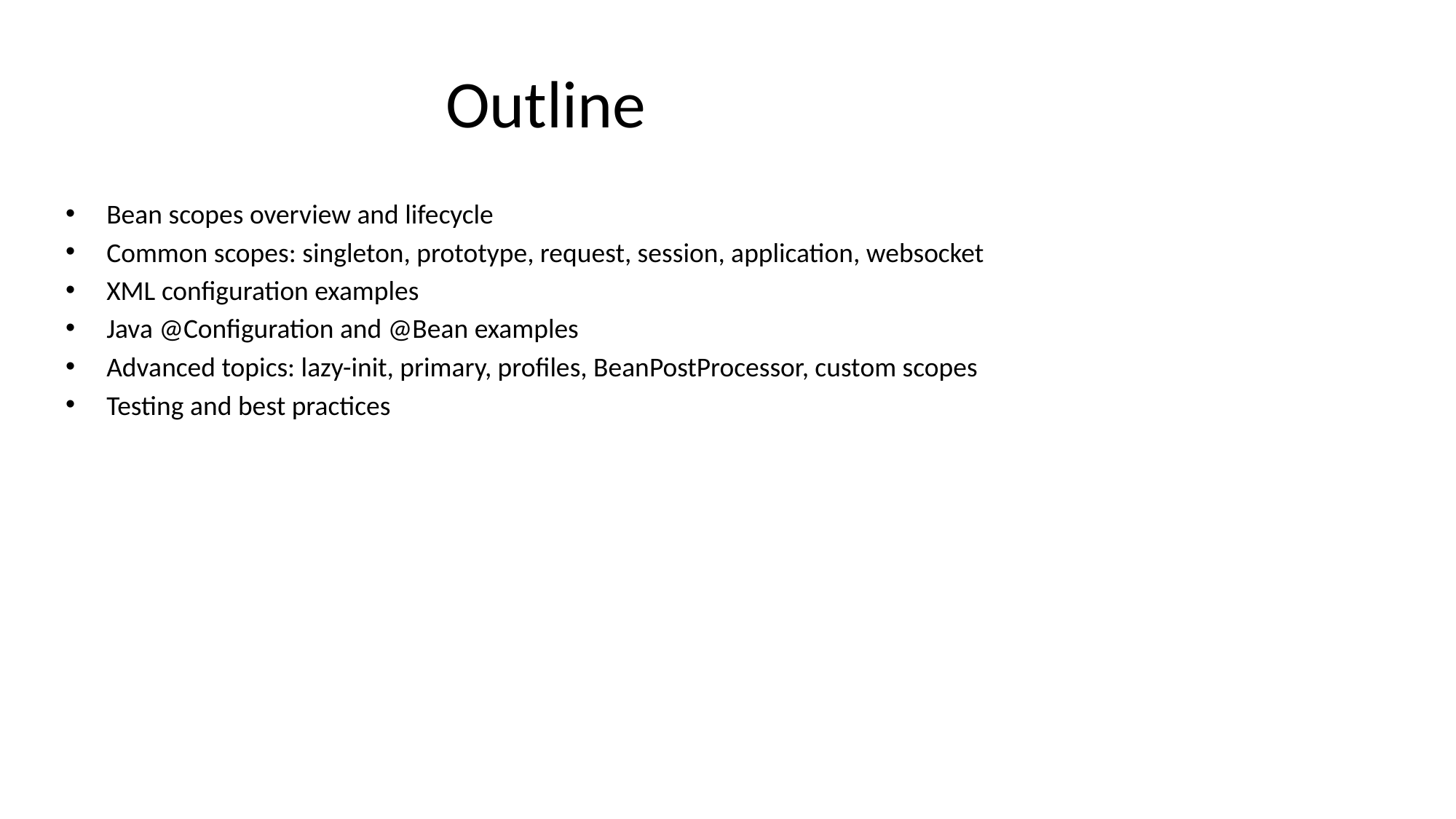

# Outline
Bean scopes overview and lifecycle
Common scopes: singleton, prototype, request, session, application, websocket
XML configuration examples
Java @Configuration and @Bean examples
Advanced topics: lazy-init, primary, profiles, BeanPostProcessor, custom scopes
Testing and best practices